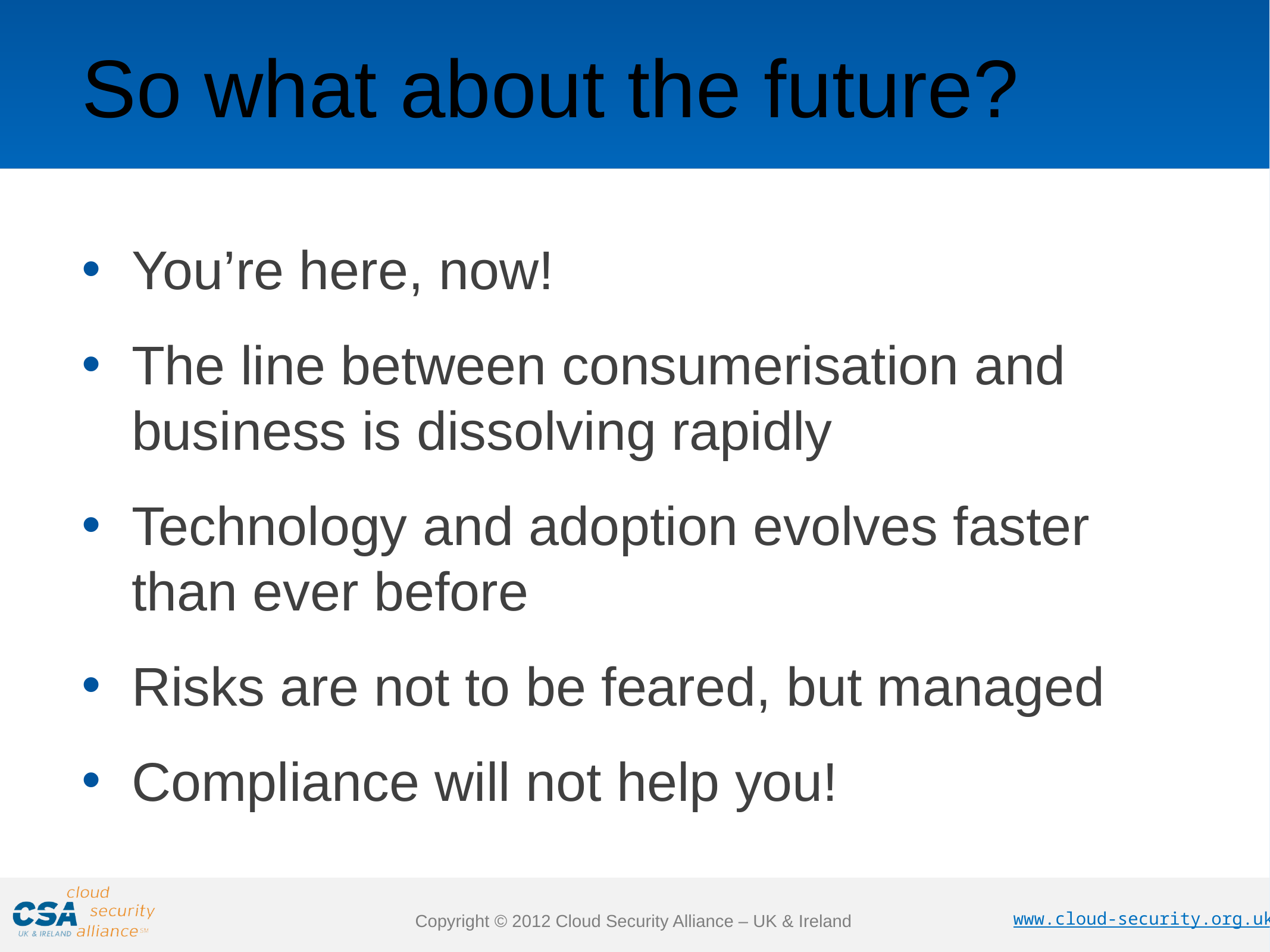

# So what about the future?
You’re here, now!
The line between consumerisation and business is dissolving rapidly
Technology and adoption evolves faster than ever before
Risks are not to be feared, but managed
Compliance will not help you!